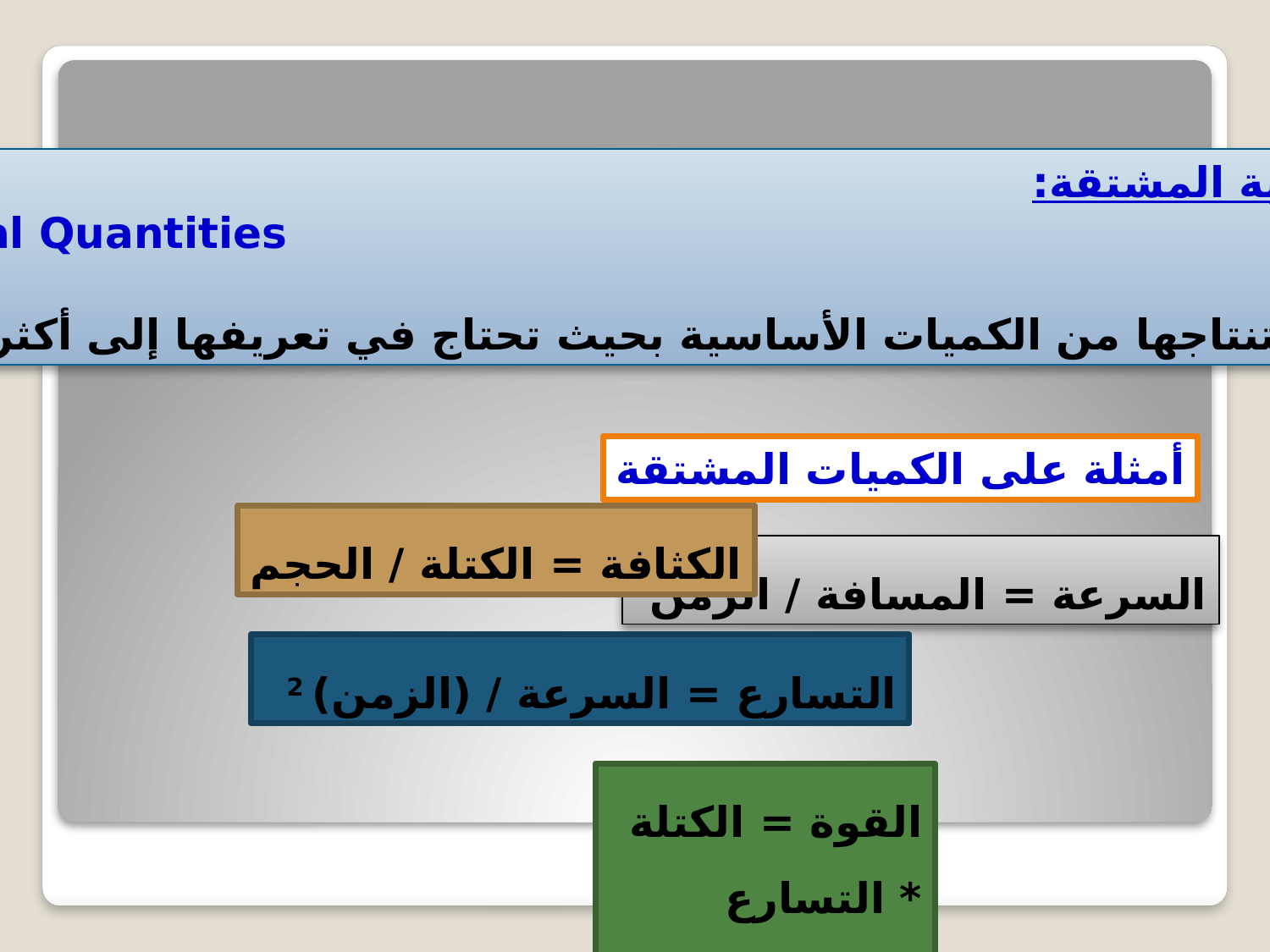

الكميات الفيزيائية المشتقة:
Derived  Physical Quantities

هي التي يتم استنتاجها من الكميات الأساسية بحيث تحتاج في تعريفها إلى أكثر من كمية أساسية.
أمثلة على الكميات المشتقة
الكثافة = الكتلة / الحجم
السرعة = المسافة / الزمن
التسارع = السرعة / (الزمن) 2
القوة = الكتلة * التسارع